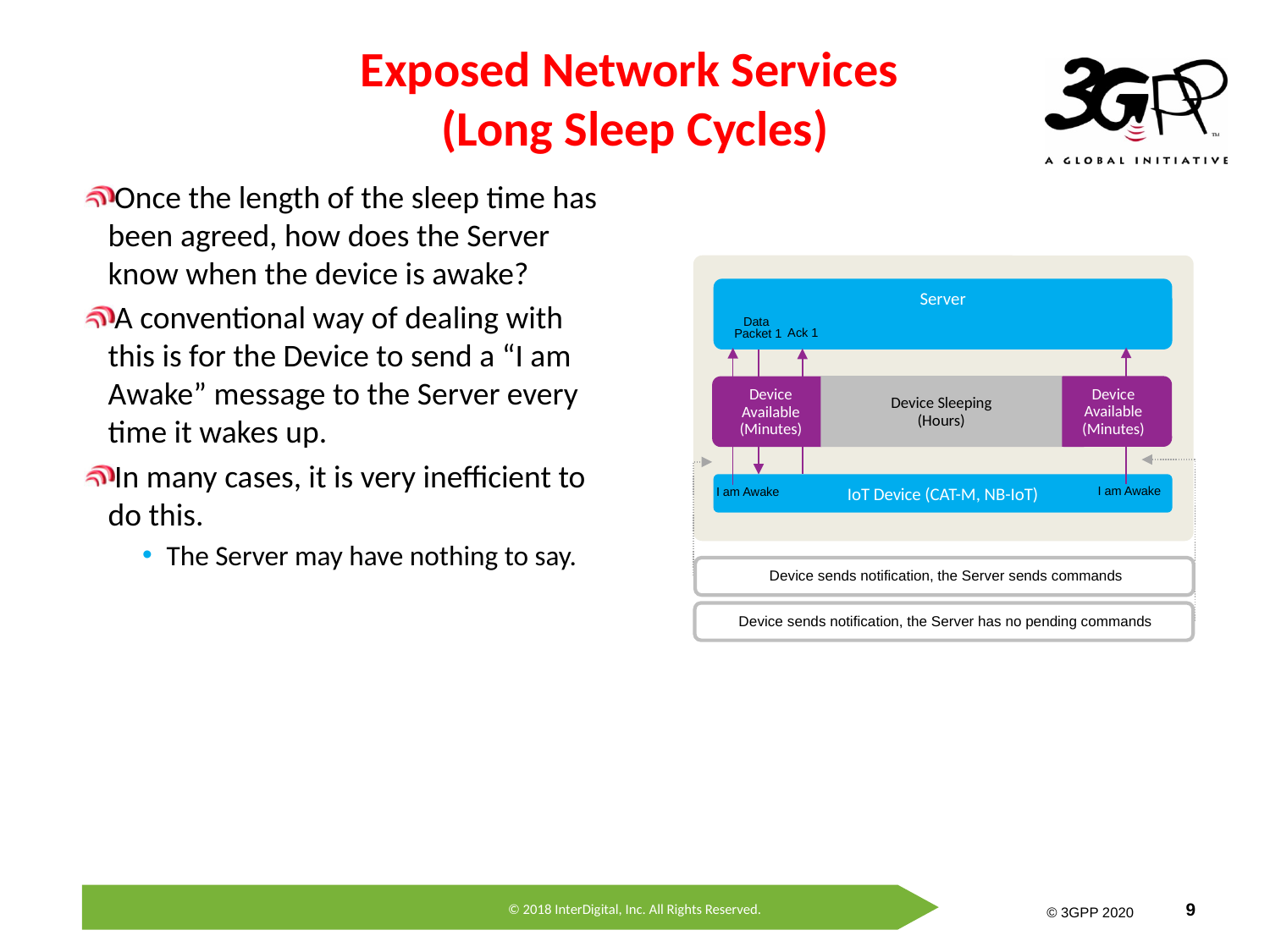

# Exposed Network Services (Long Sleep Cycles)
Once the length of the sleep time has been agreed, how does the Server know when the device is awake?
A conventional way of dealing with this is for the Device to send a “I am Awake” message to the Server every time it wakes up.
In many cases, it is very inefficient to do this.
The Server may have nothing to say.

Server
Data
Packet 1
Ack 1
Device Sleeping
(Hours)
Device Available
(Minutes)
Device Available
(Minutes)
IoT Device (CAT-M, NB-IoT)
I am Awake
I am Awake

Device sends notification, the Server sends commands

Device sends notification, the Server has no pending commands
9
© 2018 InterDigital, Inc. All Rights Reserved.